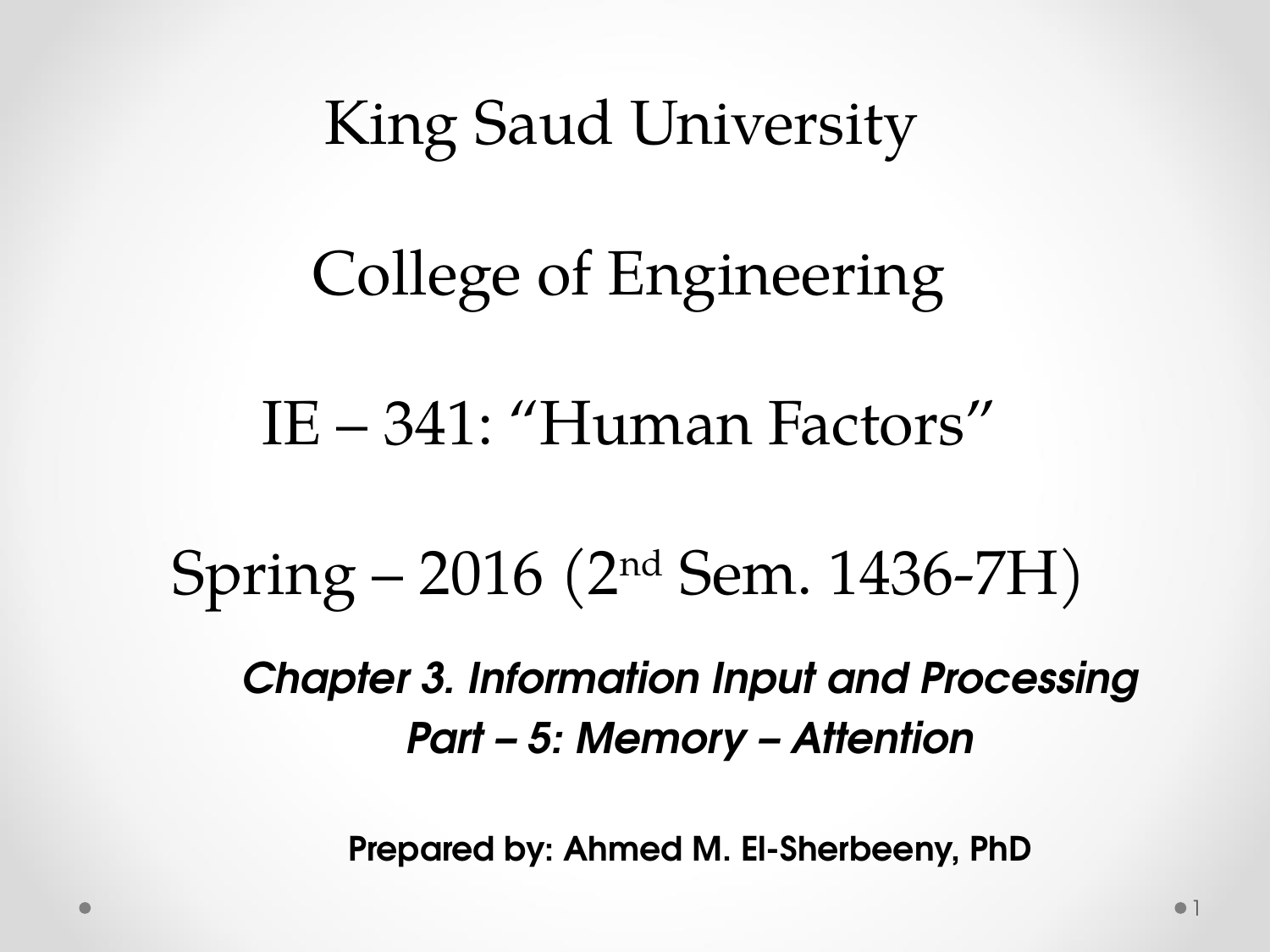

# King Saud University College of Engineering IE – 341: “Human Factors” Spring – 2016 (2nd Sem. 1436-7H)
Chapter 3. Information Input and Processing
Part – 5: Memory – Attention

Prepared by: Ahmed M. El-Sherbeeny, PhD
1